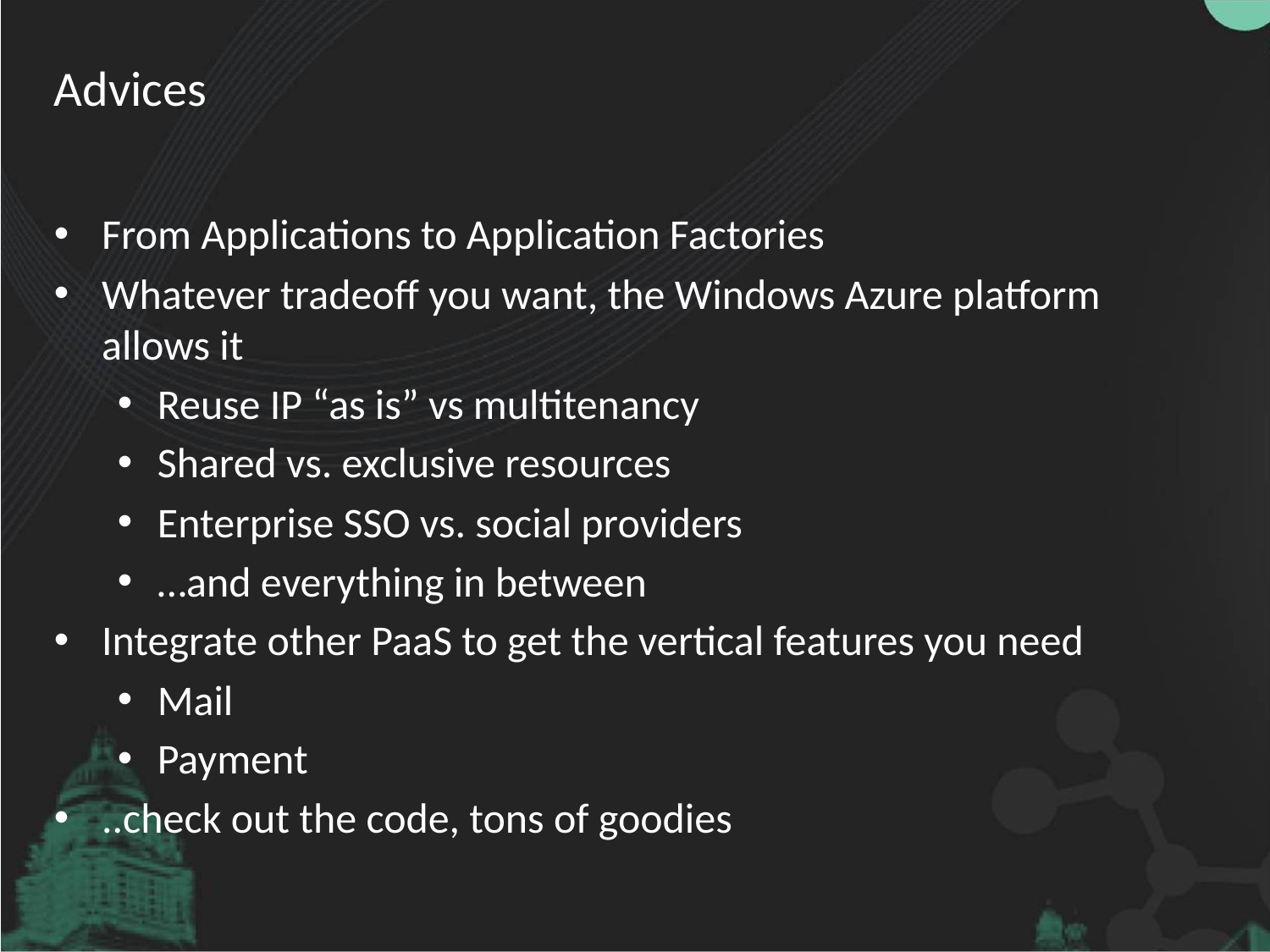

# Advices
From Applications to Application Factories
Whatever tradeoff you want, the Windows Azure platform allows it
Reuse IP “as is” vs multitenancy
Shared vs. exclusive resources
Enterprise SSO vs. social providers
…and everything in between
Integrate other PaaS to get the vertical features you need
Mail
Payment
..check out the code, tons of goodies